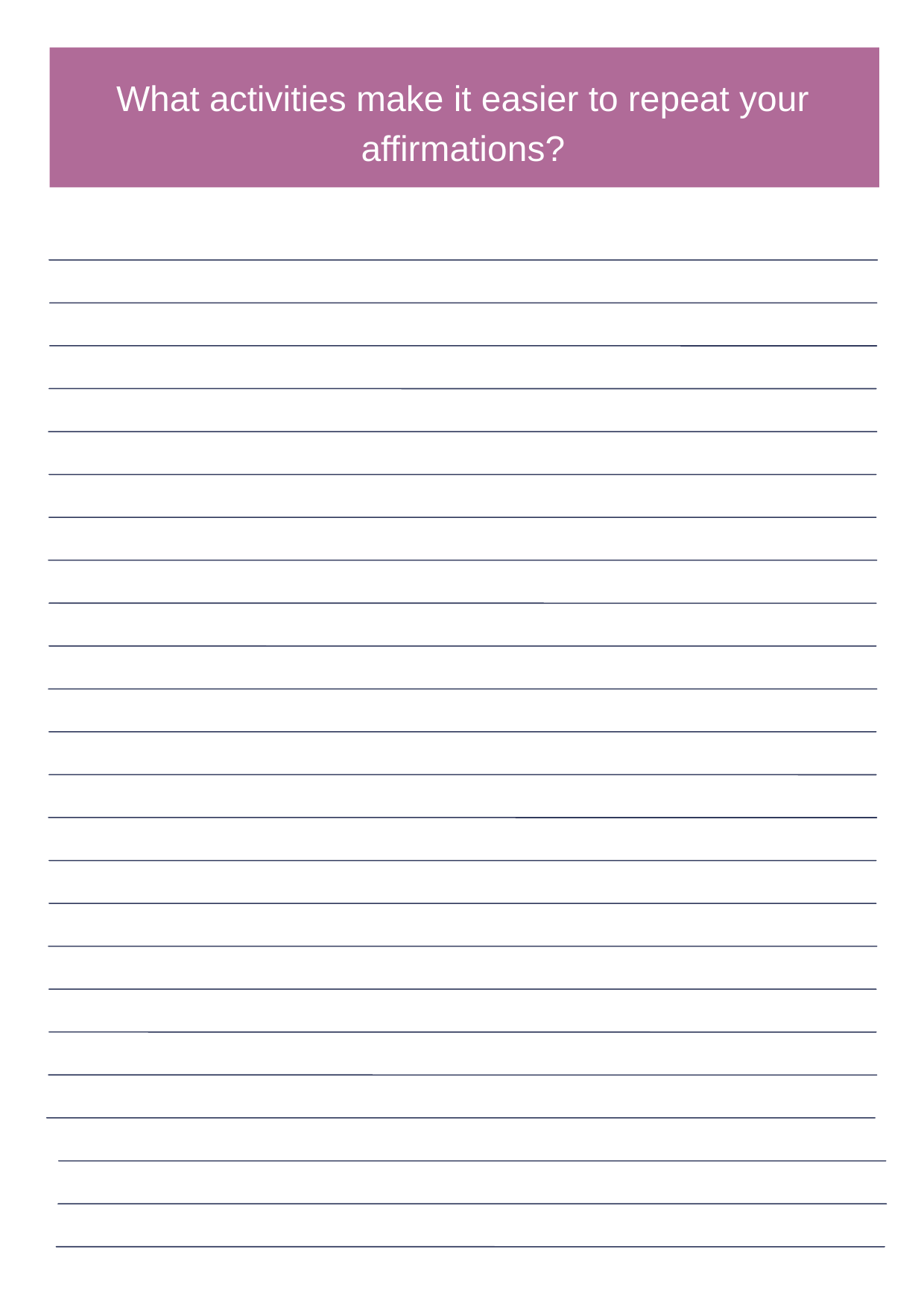

What activities make it easier to repeat your affirmations?